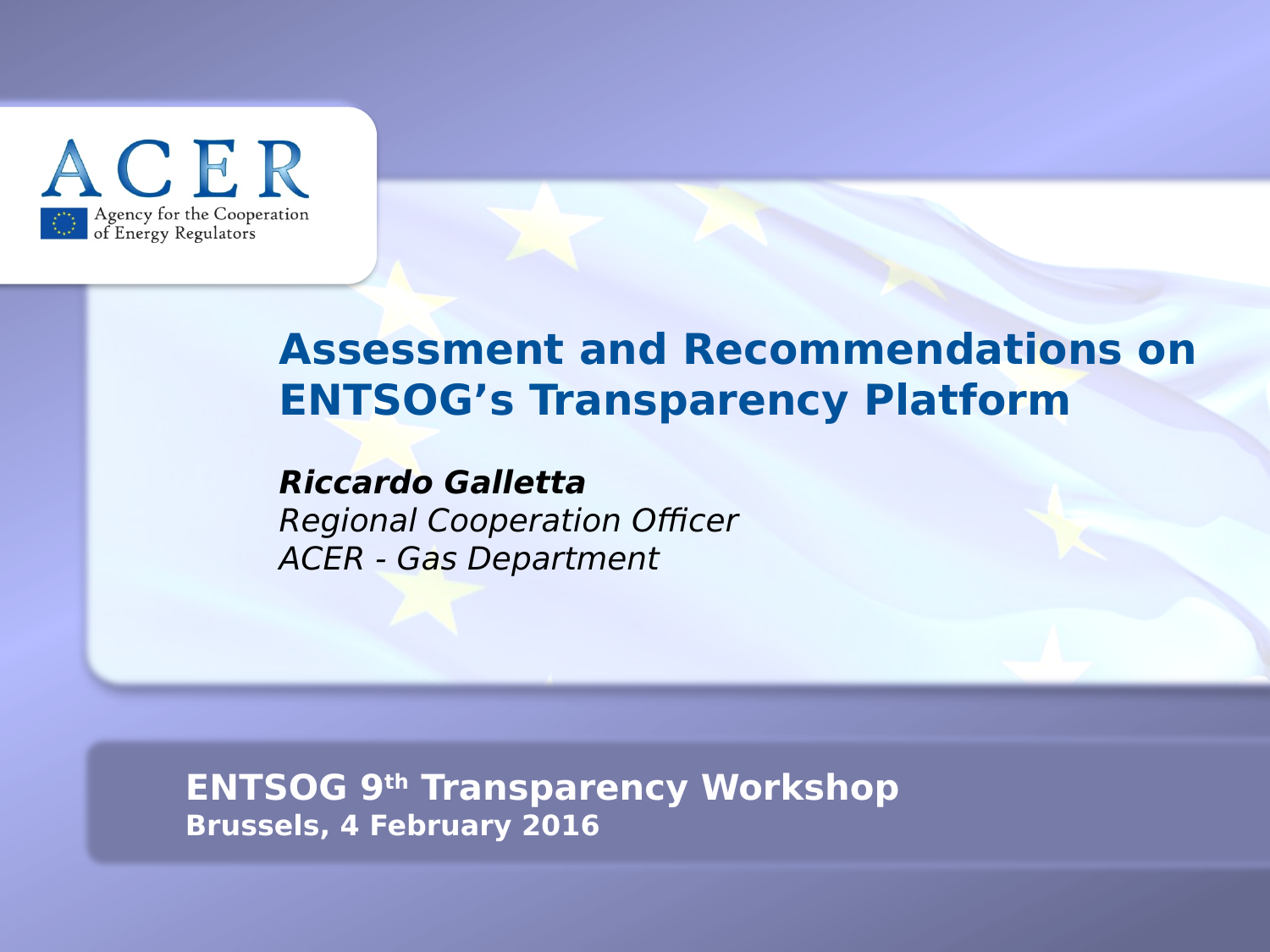

Assessment and Recommendations on ENTSOG’s Transparency Platform

Riccardo Galletta
Regional Cooperation Officer
ACER - Gas Department
ENTSOG 9th Transparency Workshop
Brussels, 4 February 2016